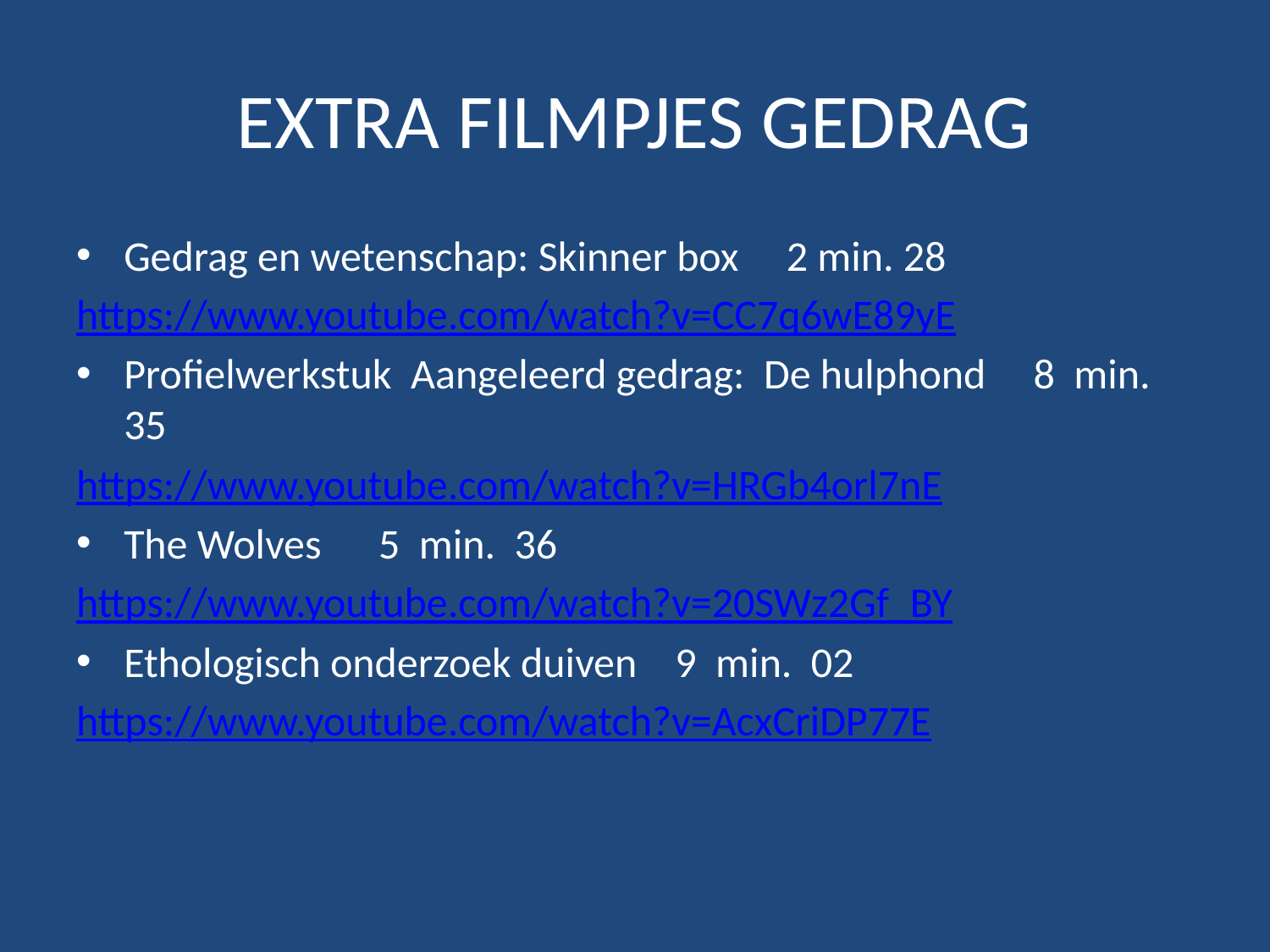

# EXTRA FILMPJES GEDRAG
Gedrag en wetenschap: Skinner box     2 min. 28
https://www.youtube.com/watch?v=CC7q6wE89yE
Profielwerkstuk  Aangeleerd gedrag:  De hulphond     8  min.  35
https://www.youtube.com/watch?v=HRGb4orl7nE
The Wolves      5  min.  36
https://www.youtube.com/watch?v=20SWz2Gf_BY
Ethologisch onderzoek duiven    9  min.  02
https://www.youtube.com/watch?v=AcxCriDP77E